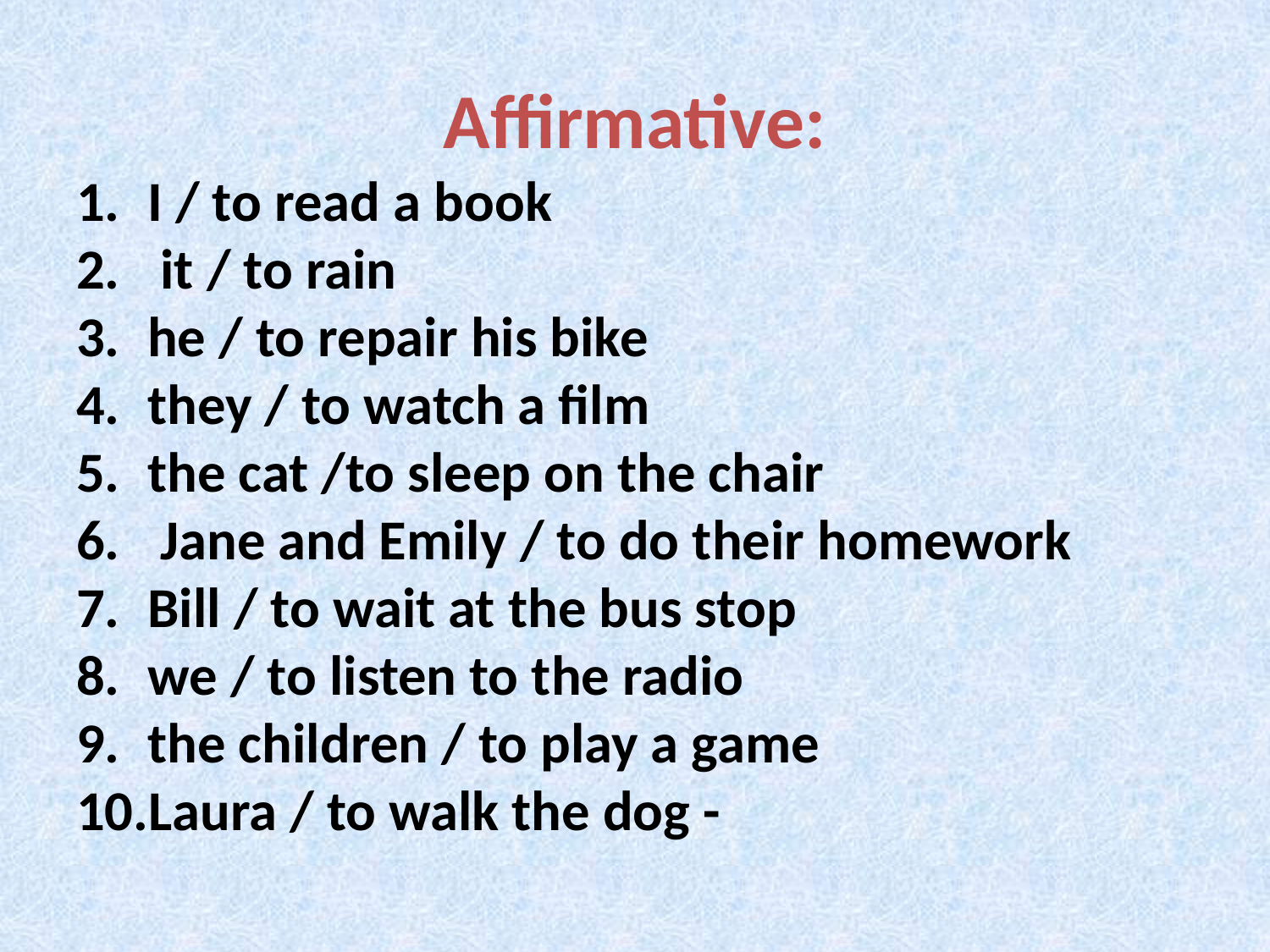

# Affirmative:
I / to read a book
 it / to rain
he / to repair his bike
they / to watch a film
the cat /to sleep on the chair
 Jane and Emily / to do their homework
Bill / to wait at the bus stop
we / to listen to the radio
the children / to play a game
Laura / to walk the dog -